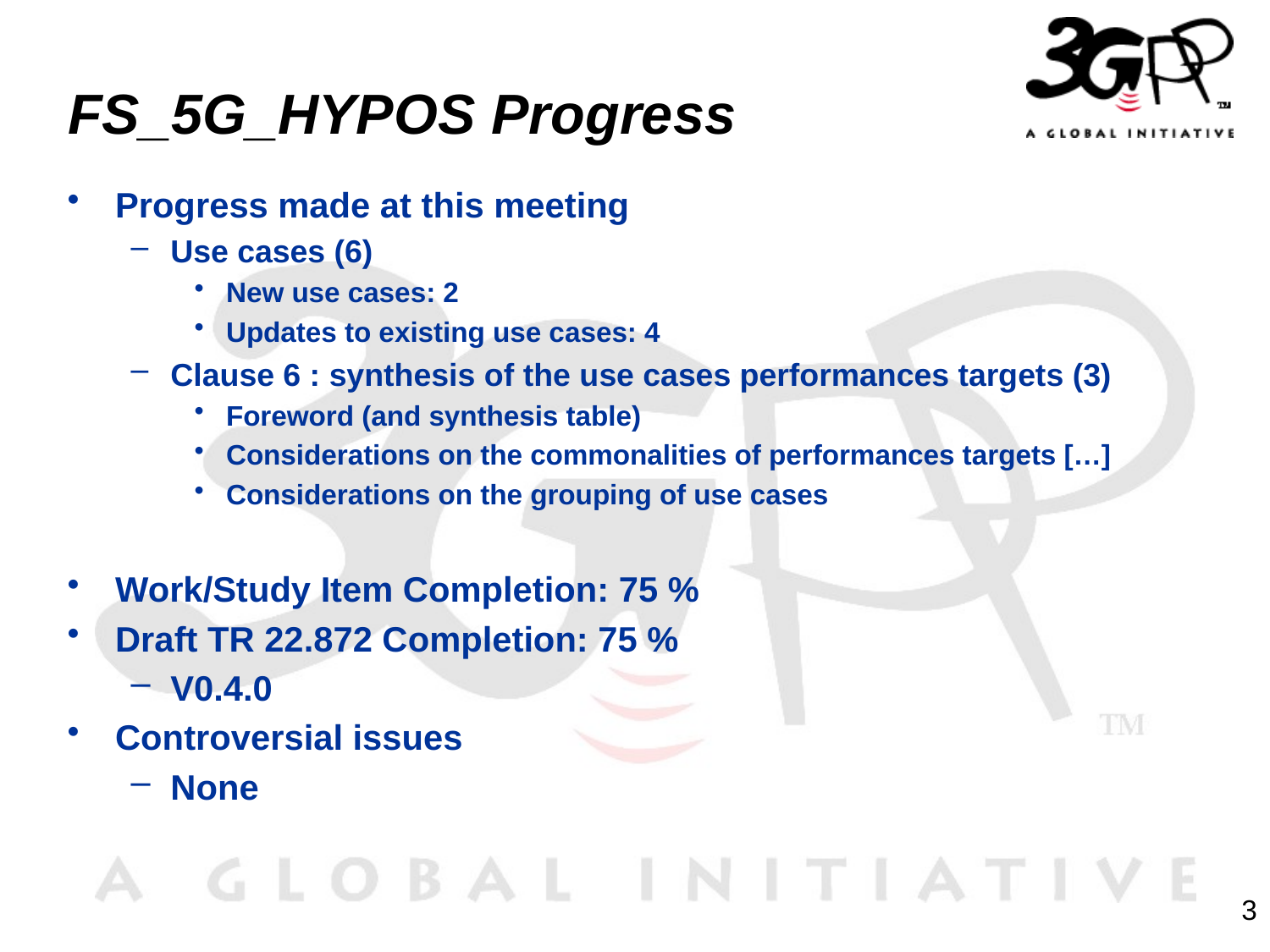

# FS_5G_HYPOS Progress
Progress made at this meeting
Use cases (6)
New use cases: 2
Updates to existing use cases: 4
Clause 6 : synthesis of the use cases performances targets (3)
Foreword (and synthesis table)
Considerations on the commonalities of performances targets […]
Considerations on the grouping of use cases

Work/Study Item Completion: 75 %
Draft TR 22.872 Completion: 75 %
V0.4.0
Controversial issues
None
3